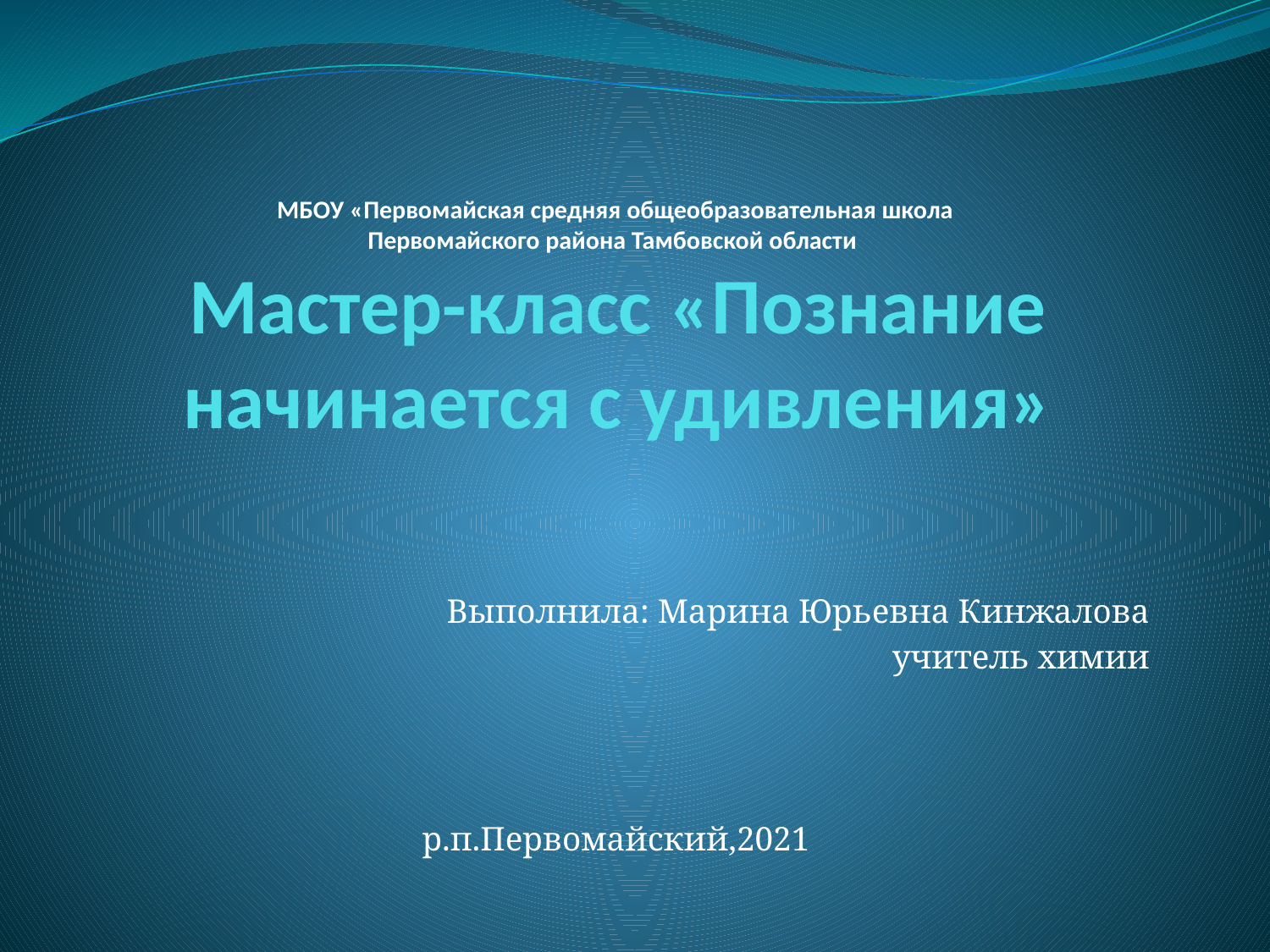

# МБОУ «Первомайская средняя общеобразовательная школа Первомайского района Тамбовской области Мастер-класс «Познание начинается с удивления»

Выполнила: Марина Юрьевна Кинжалова
учитель химии

р.п.Первомайский,2021